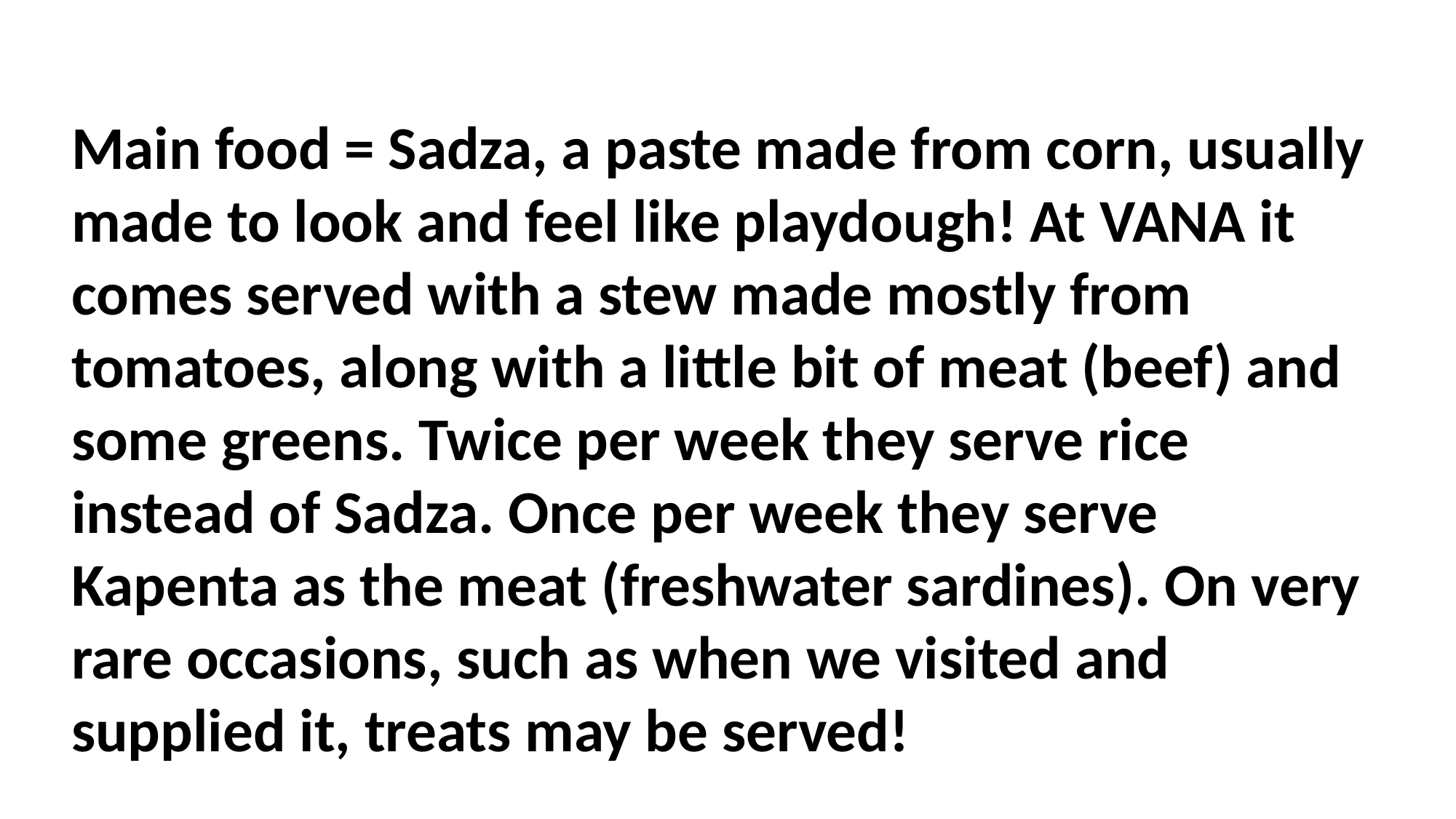

Main food = Sadza, a paste made from corn, usually made to look and feel like playdough! At VANA it comes served with a stew made mostly from tomatoes, along with a little bit of meat (beef) and some greens. Twice per week they serve rice instead of Sadza. Once per week they serve Kapenta as the meat (freshwater sardines). On very rare occasions, such as when we visited and supplied it, treats may be served!